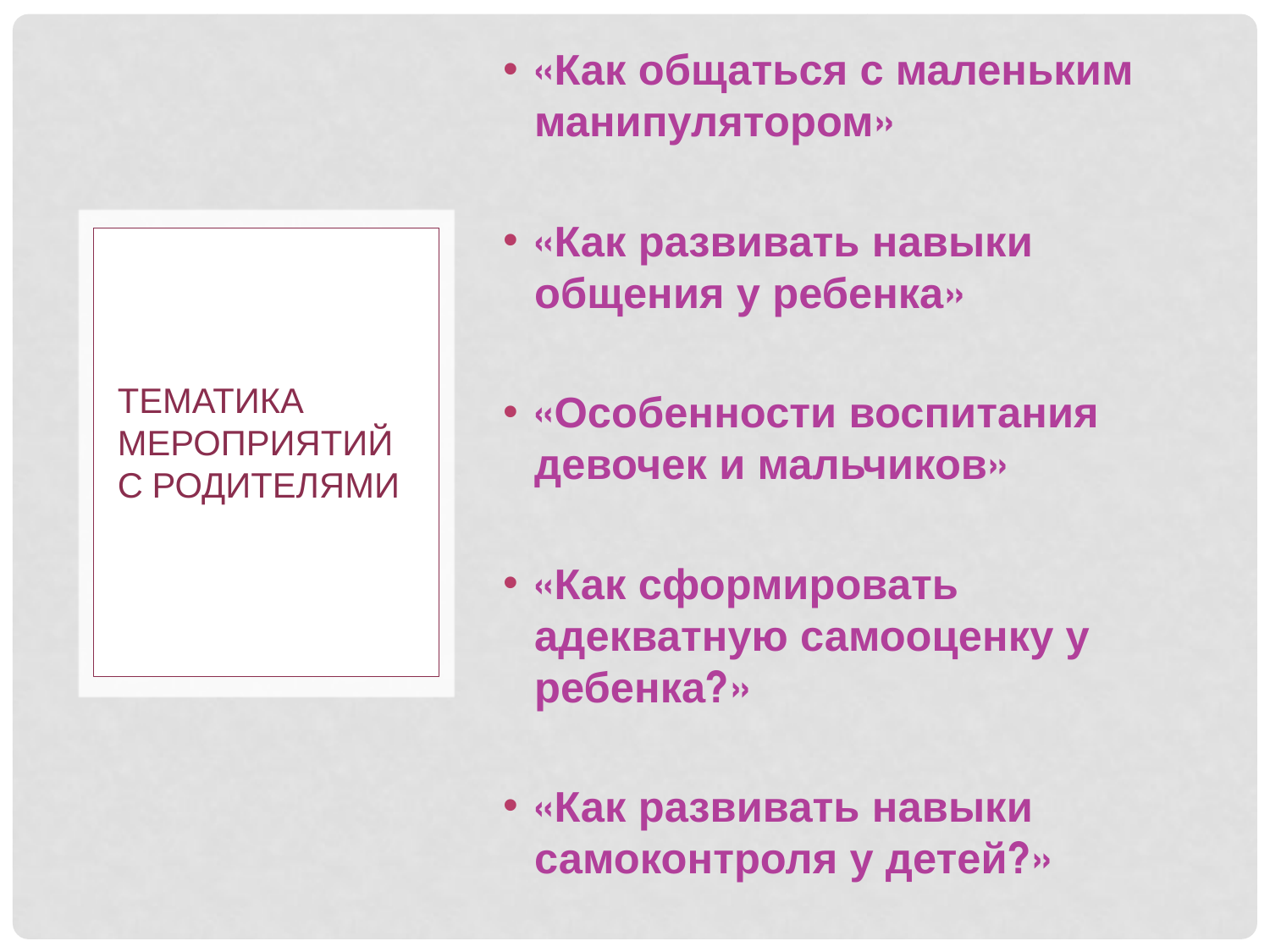

«Как общаться с маленьким манипулятором»

«Как развивать навыки общения у ребенка»

«Особенности воспитания девочек и мальчиков»

«Как сформировать адекватную самооценку у ребенка?»

«Как развивать навыки самоконтроля у детей?»

# Тематика мероприятий с родителями